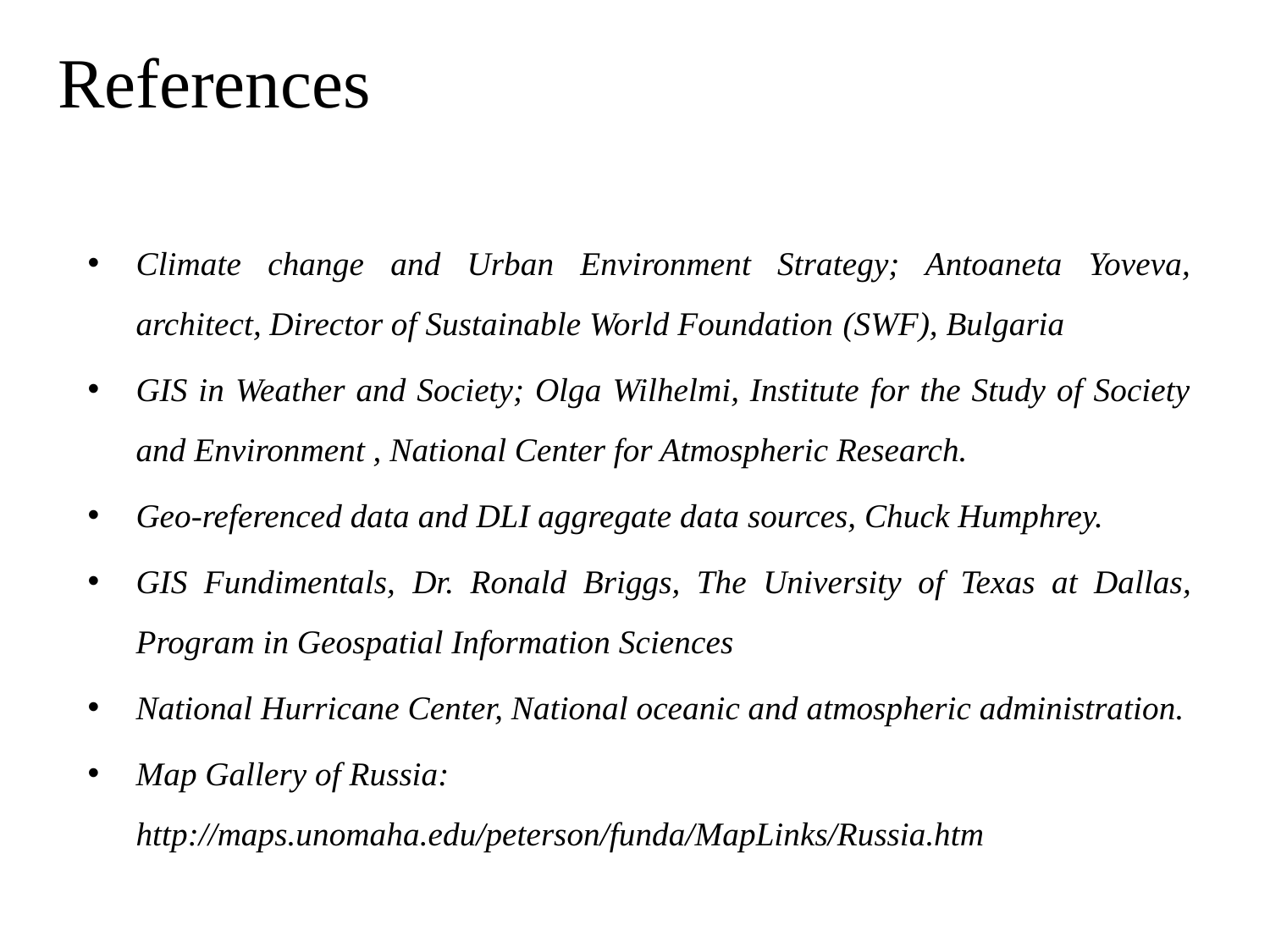

# References
Climate change and Urban Environment Strategy; Antoaneta Yoveva, architect, Director of Sustainable World Foundation (SWF), Bulgaria
GIS in Weather and Society; Olga Wilhelmi, Institute for the Study of Society and Environment , National Center for Atmospheric Research.
Geo-referenced data and DLI aggregate data sources, Chuck Humphrey.
GIS Fundimentals, Dr. Ronald Briggs, The University of Texas at Dallas, Program in Geospatial Information Sciences
National Hurricane Center, National oceanic and atmospheric administration.
Map Gallery of Russia: http://maps.unomaha.edu/peterson/funda/MapLinks/Russia.htm